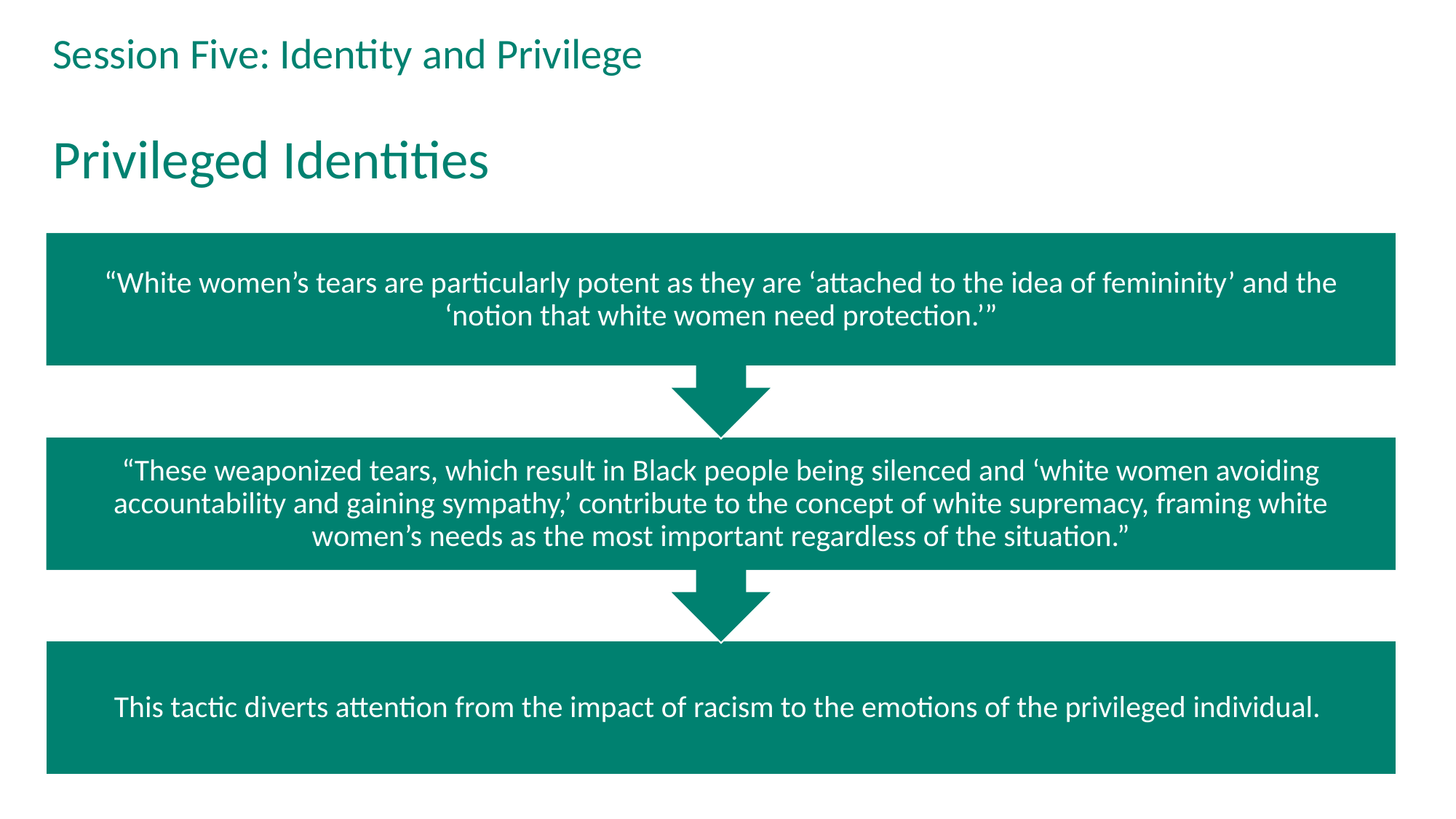

# Session Five: Identity and Privilege
Privileged Identities
This tactic diverts attention from the impact of racism to the emotions of the privileged individual.
“These weaponized tears, which result in Black people being silenced and ‘white women avoiding accountability and gaining sympathy,’ contribute to the concept of white supremacy, framing white women’s needs as the most important regardless of the situation.”
“White women’s tears are particularly potent as they are ‘attached to the idea of femininity’ and the ‘notion that white women need protection.’”